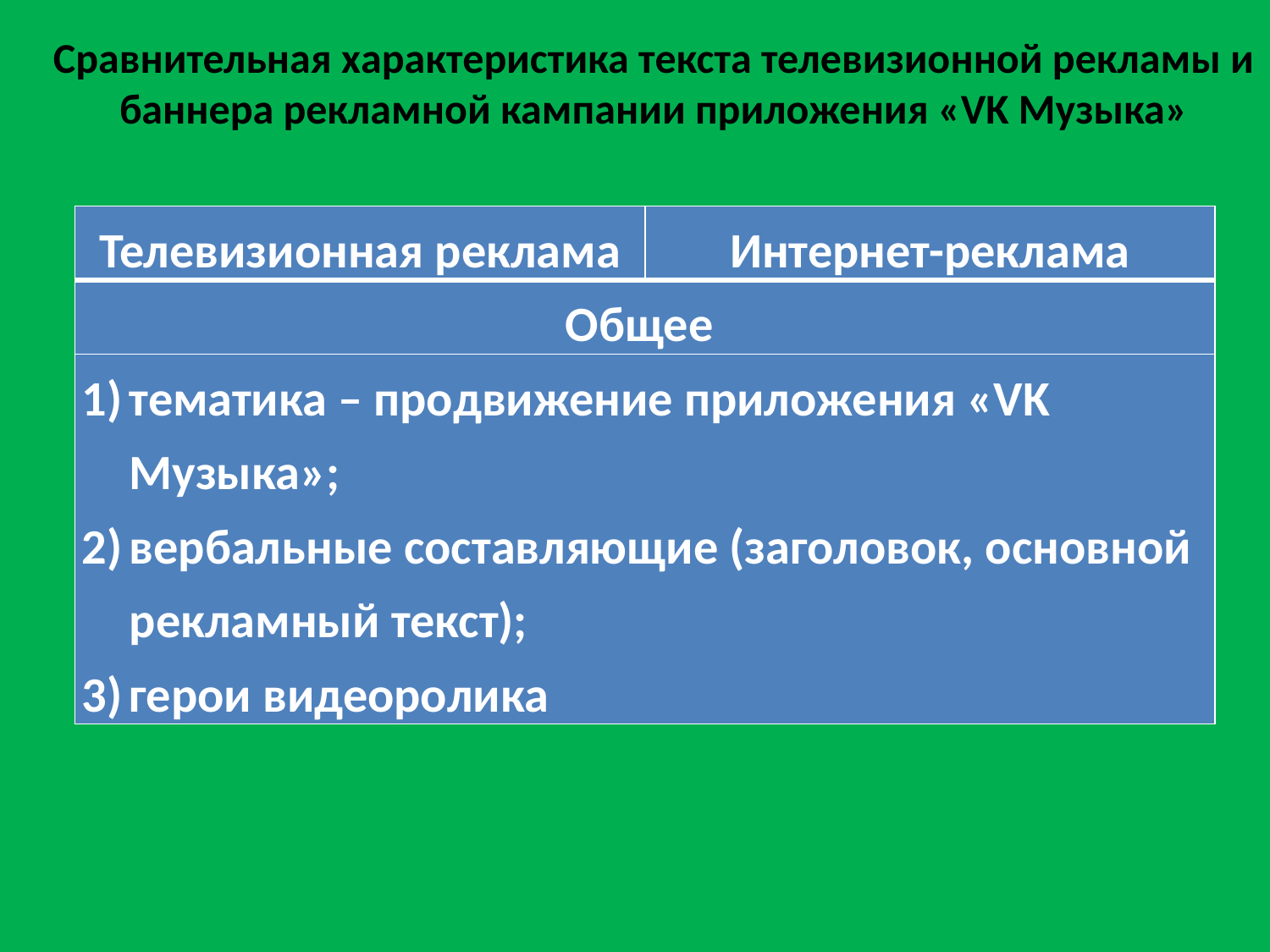

# Сравнительная характеристика текста телевизионной рекламы и баннера рекламной кампании приложения «VK Музыка»
| Телевизионная реклама | Интернет-реклама |
| --- | --- |
| Общее |  |
| тематика – продвижение приложения «VK Музыка»; вербальные составляющие (заголовок, основной рекламный текст); герои видеоролика |  |